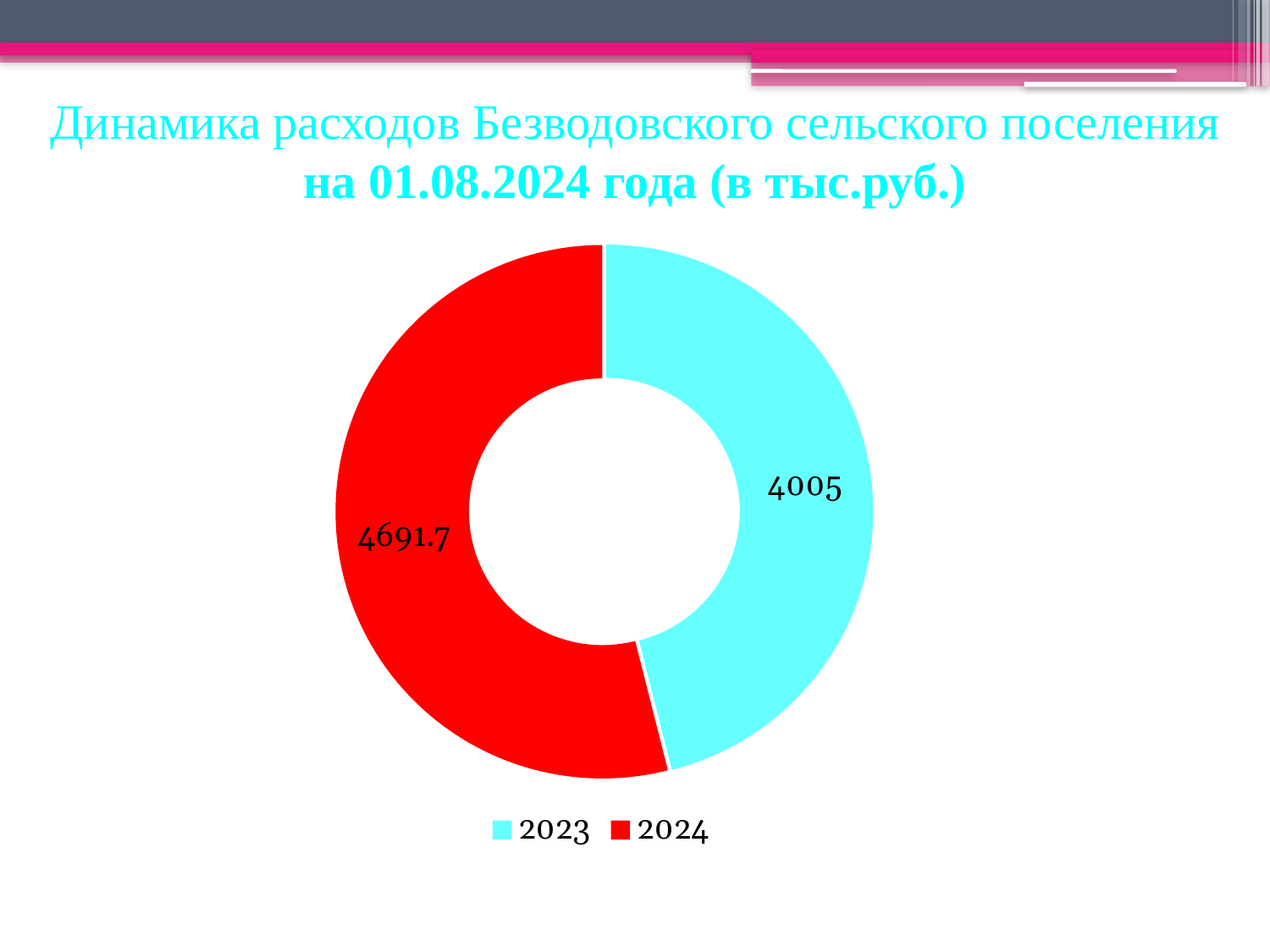

# Динамика расходов Безводовского сельского поселения на 01.08.2024 года (в тыс.руб.)

### Chart

| Category | Столбец1 |
|---|---|
| 2023 | 4005.0 |
| 2024 | 4691.7 |